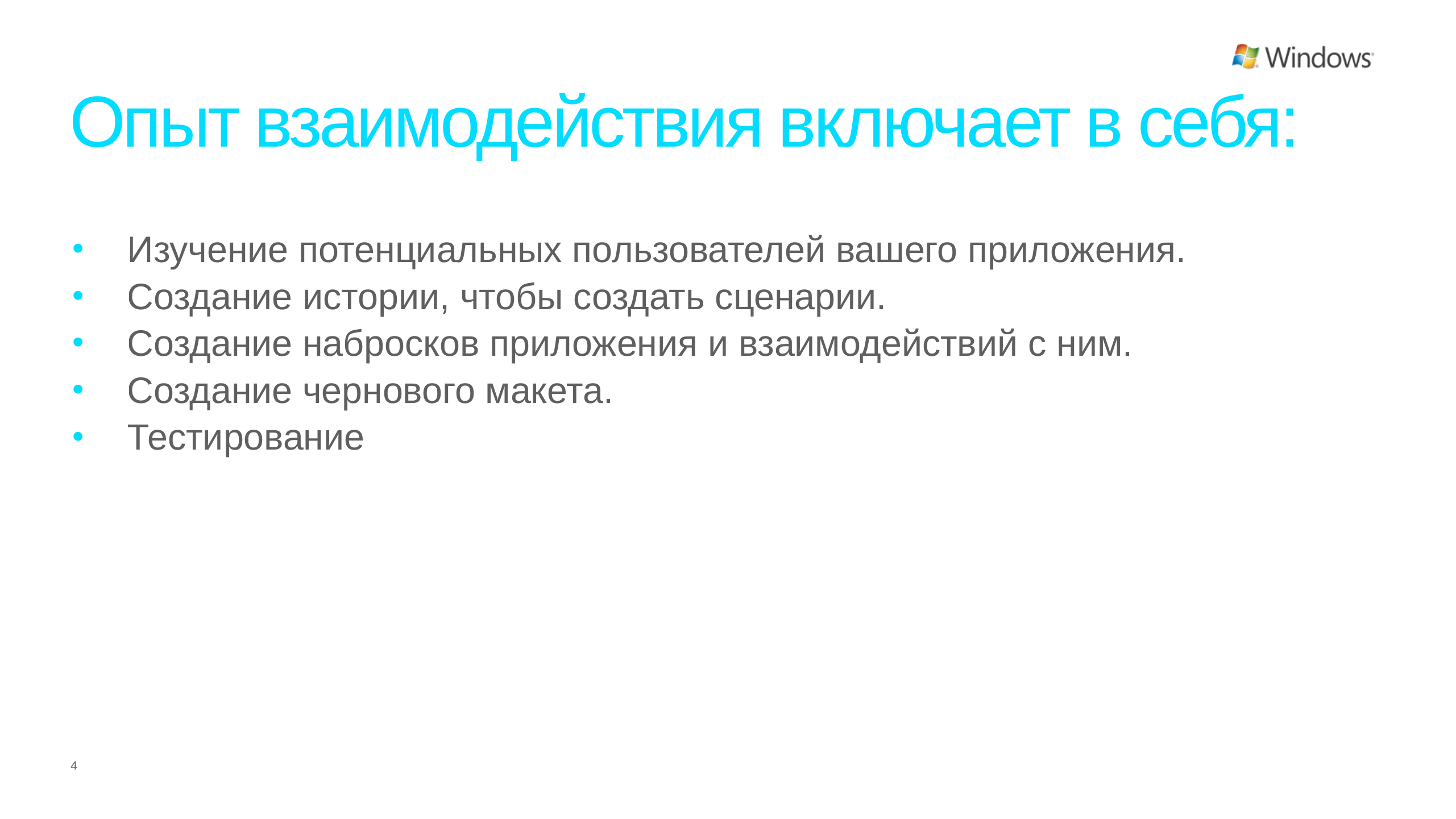

# Опыт взаимодействия включает в себя:

Изучение потенциальных пользователей вашего приложения.
Создание истории, чтобы создать сценарии.
Создание набросков приложения и взаимодействий с ним.
Создание чернового макета.
Тестирование